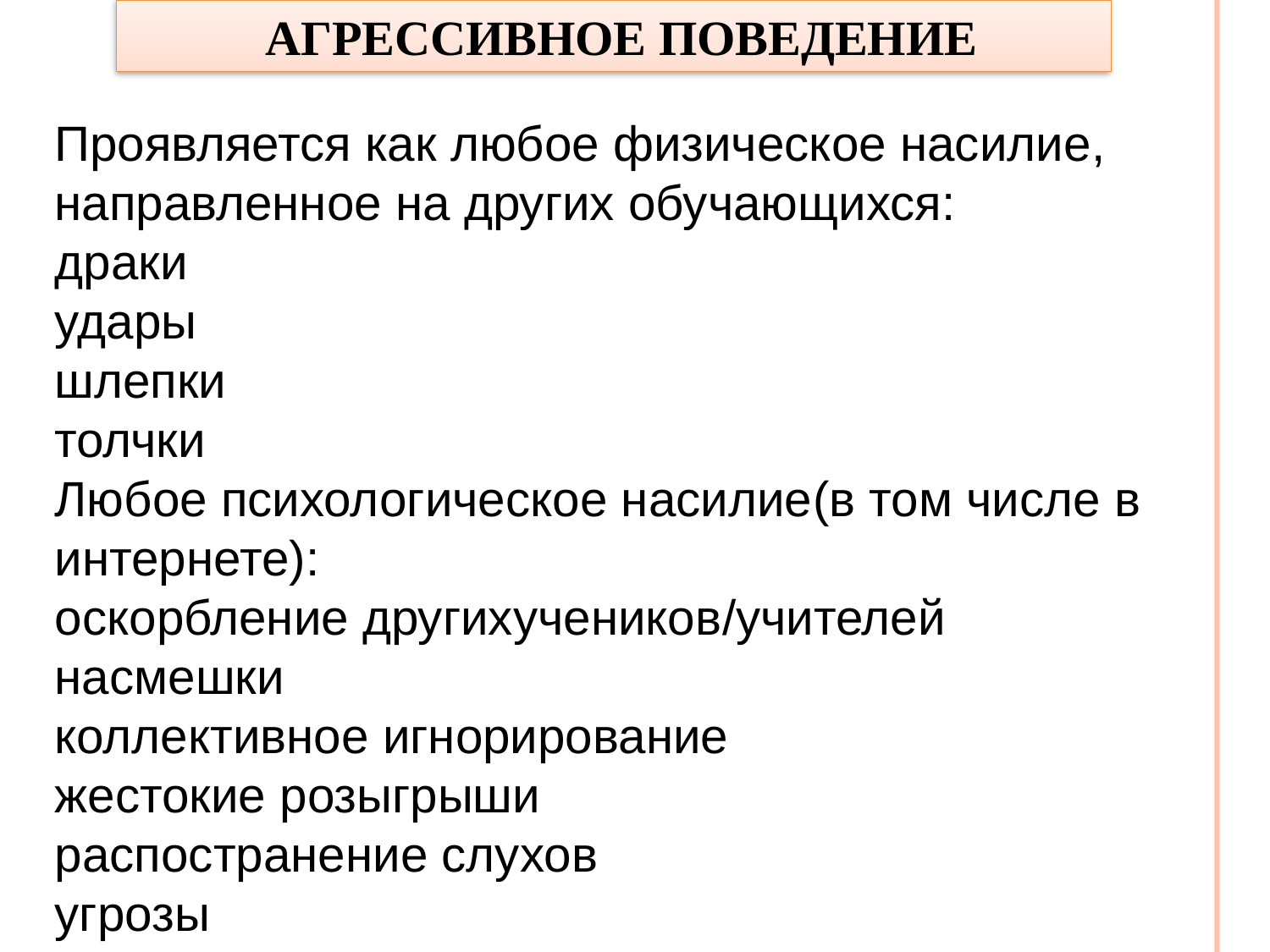

АГРЕССИВНОЕ ПОВЕДЕНИЕ
Проявляется как любое физическое насилие, направленное на других обучающихся:
драки
удары
шлепки
толчки
Любое психологическое насилие(в том числе в интернете):
оскорбление другихучеников/учителей
насмешки
коллективное игнорирование
жестокие розыгрыши
распостранение слухов
угрозы